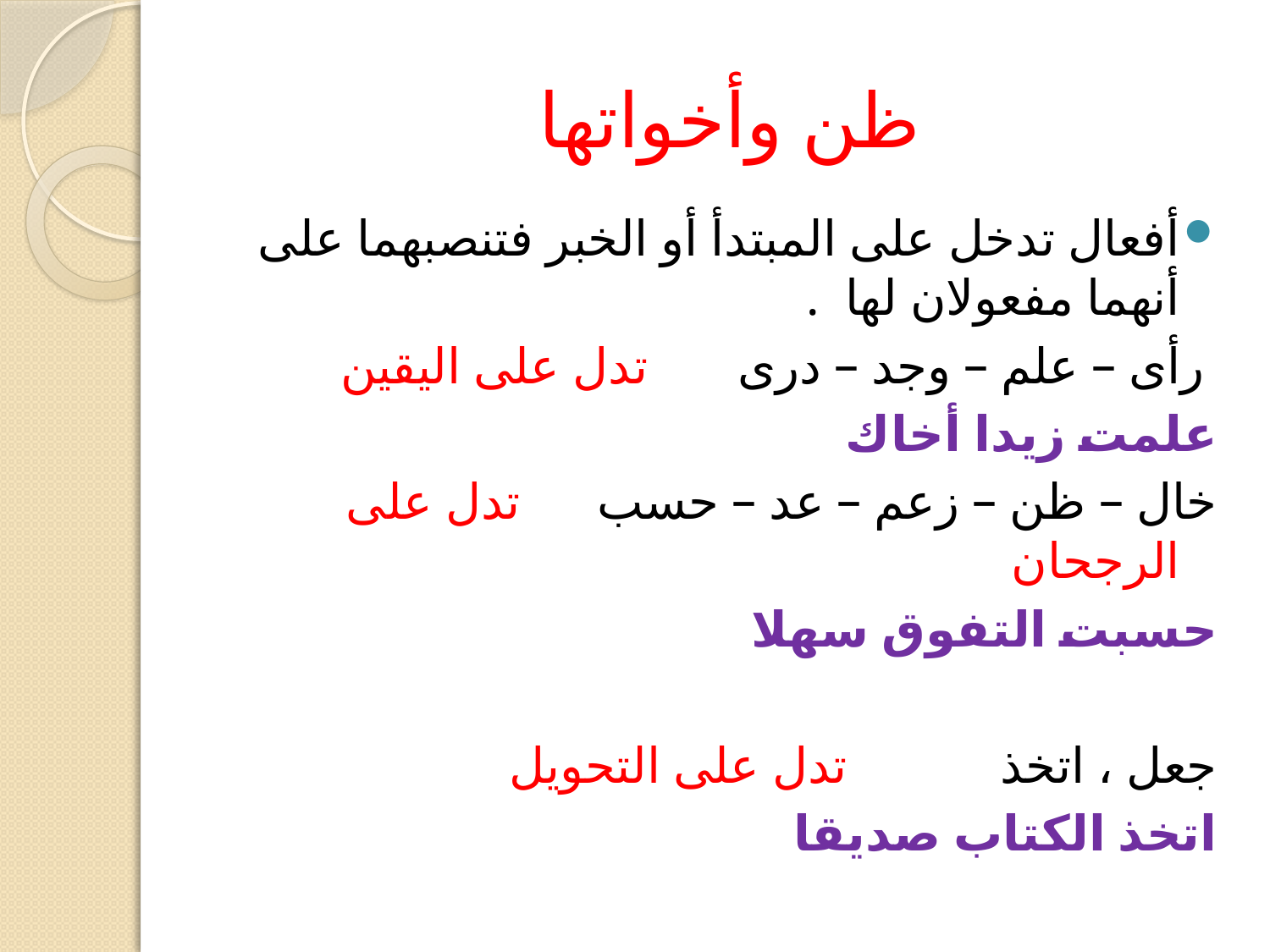

# ظن وأخواتها
أفعال تدخل على المبتدأ أو الخبر فتنصبهما على أنهما مفعولان لها  .
 رأى – علم – وجد – درى       تدل على اليقين
علمت زيدا أخاك
خال – ظن – زعم – عد – حسب      تدل على الرجحان
حسبت التفوق سهلا

جعل ، اتخذ            تدل على التحويل
اتخذ الكتاب صديقا